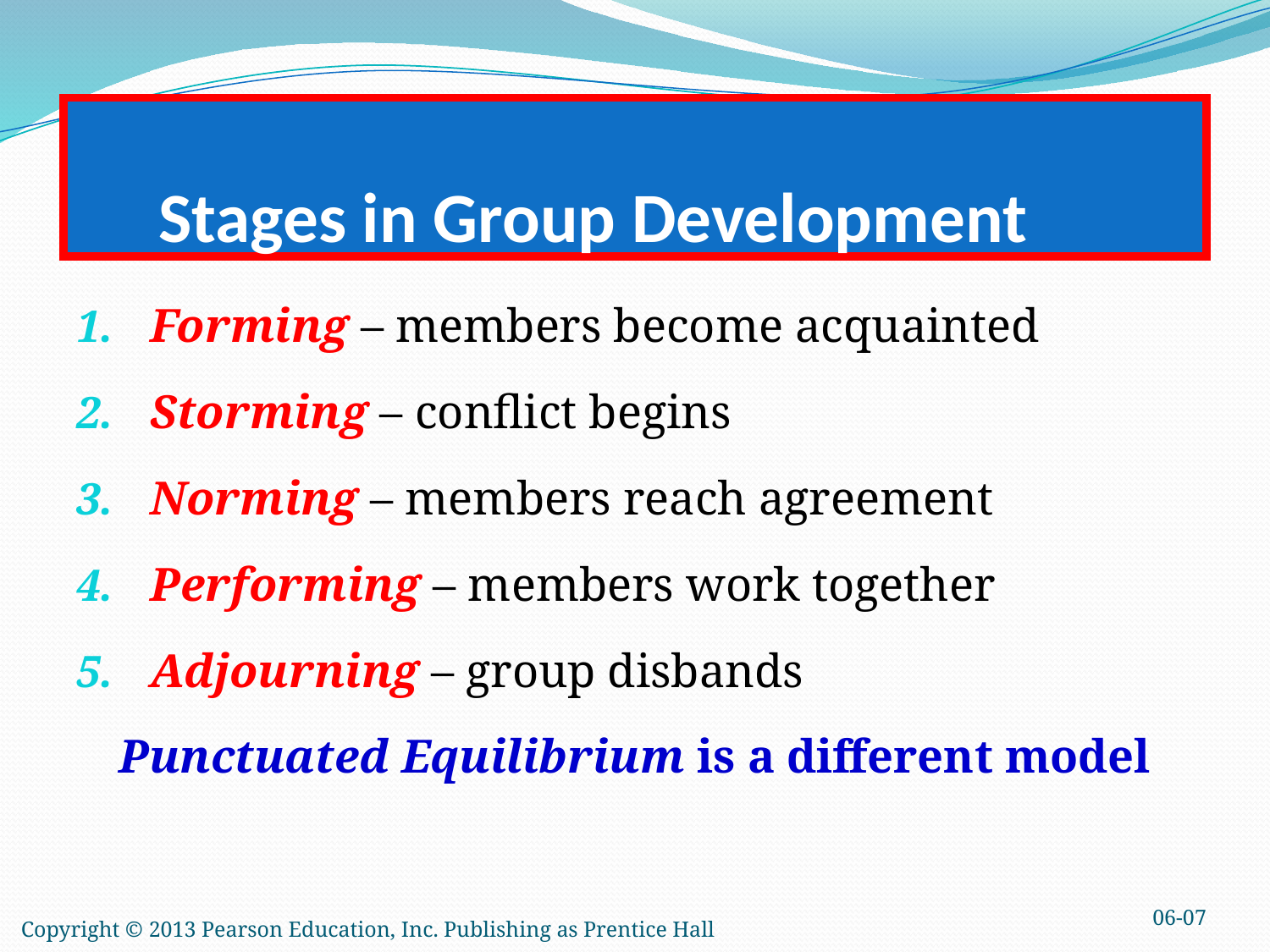

# Stages in Group Development
Forming – members become acquainted
Storming – conflict begins
Norming – members reach agreement
Performing – members work together
Adjourning – group disbands
Punctuated Equilibrium is a different model
06-07